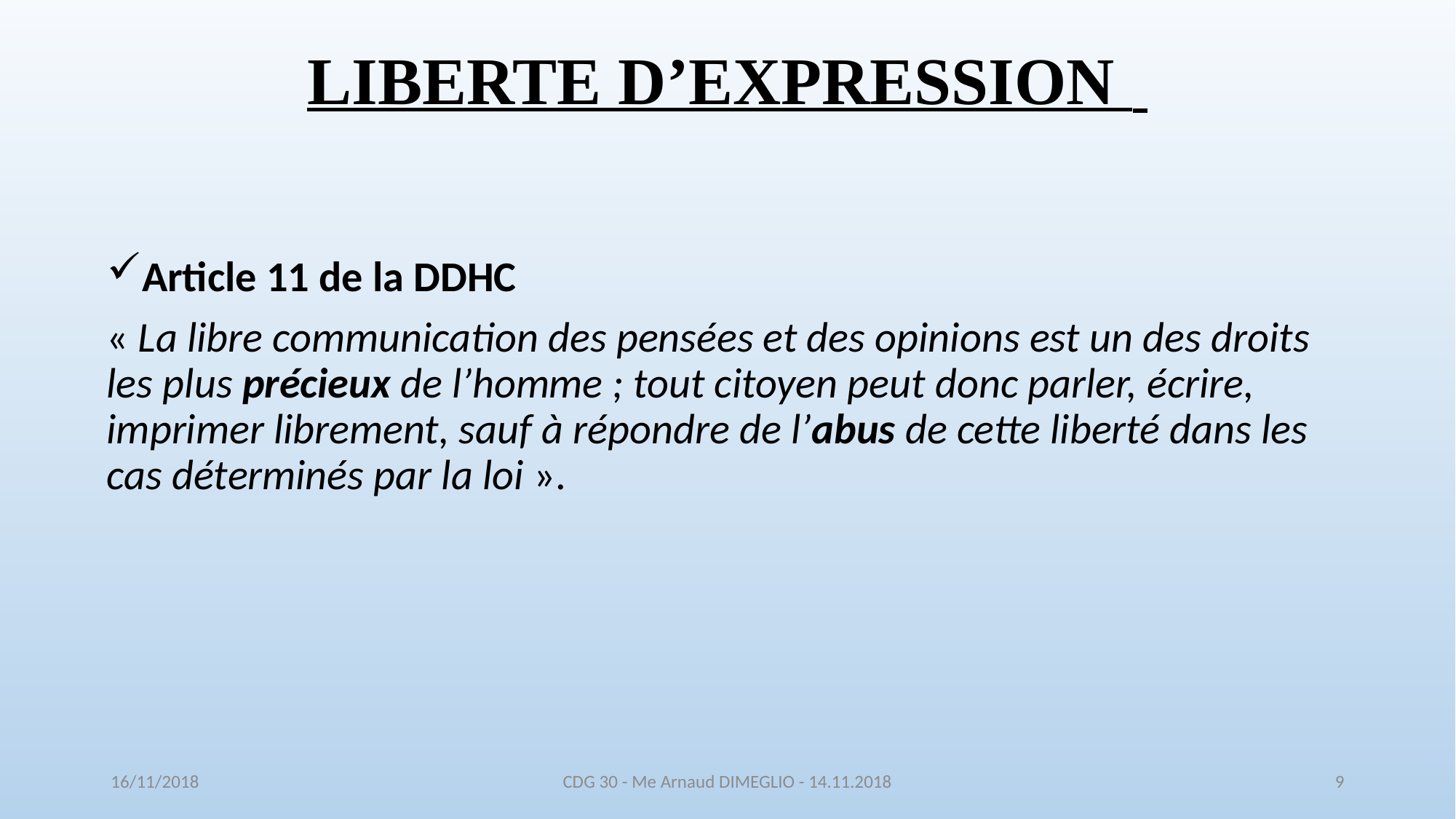

# LIBERTE D’EXPRESSION
Article 11 de la DDHC
« La libre communication des pensées et des opinions est un des droits les plus précieux de l’homme ; tout citoyen peut donc parler, écrire, imprimer librement, sauf à répondre de l’abus de cette liberté dans les cas déterminés par la loi ».

16/11/2018
CDG 30 - Me Arnaud DIMEGLIO - 14.11.2018
9